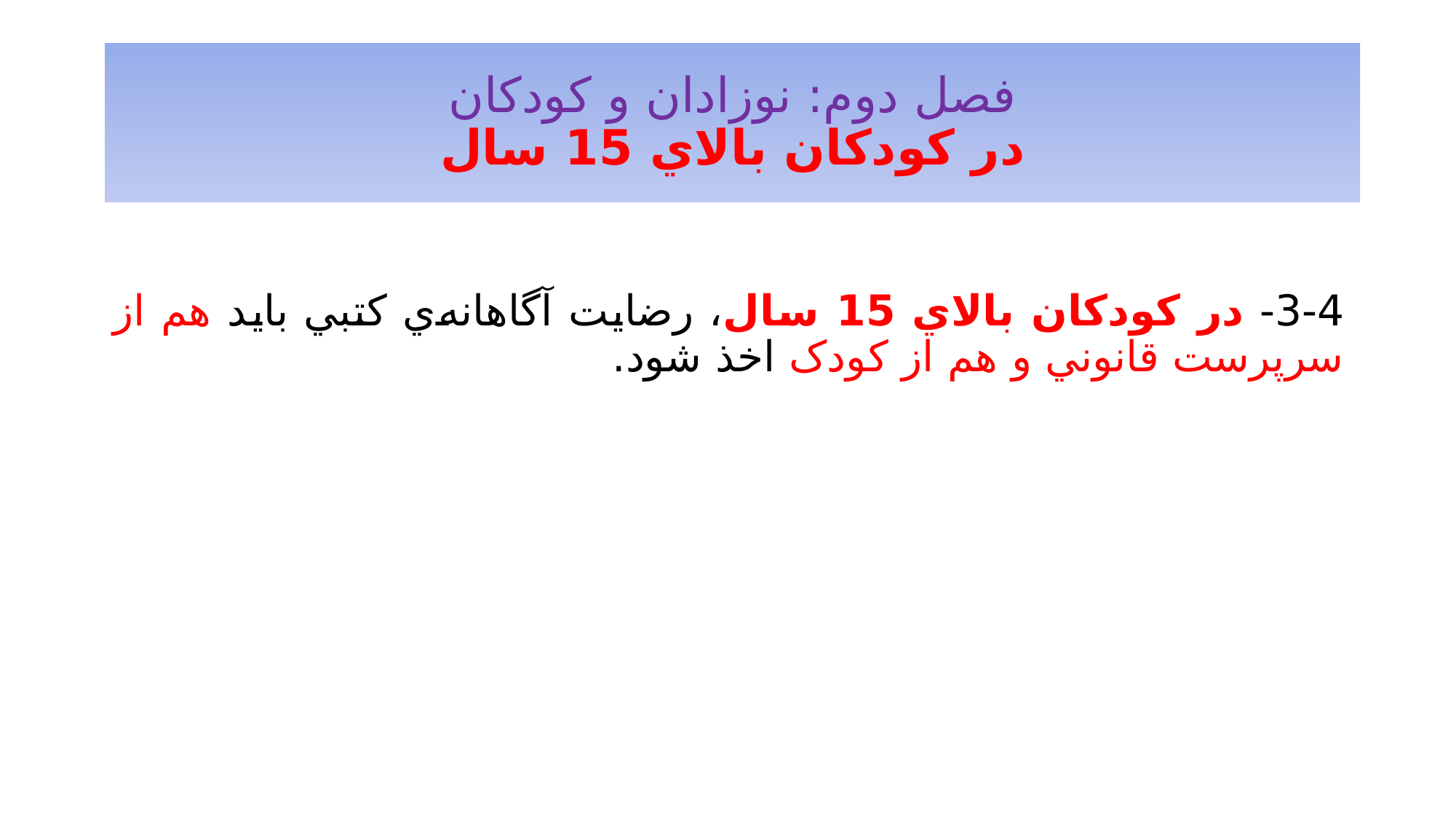

# فصل دوم: نوزادان و کودکان در کودکان بالاي 15 سال

3-4- در کودکان بالاي 15 سال، رضايت آگاهانه‌ي کتبي بايد هم از سرپرست قانوني و هم از کودک اخذ شود.